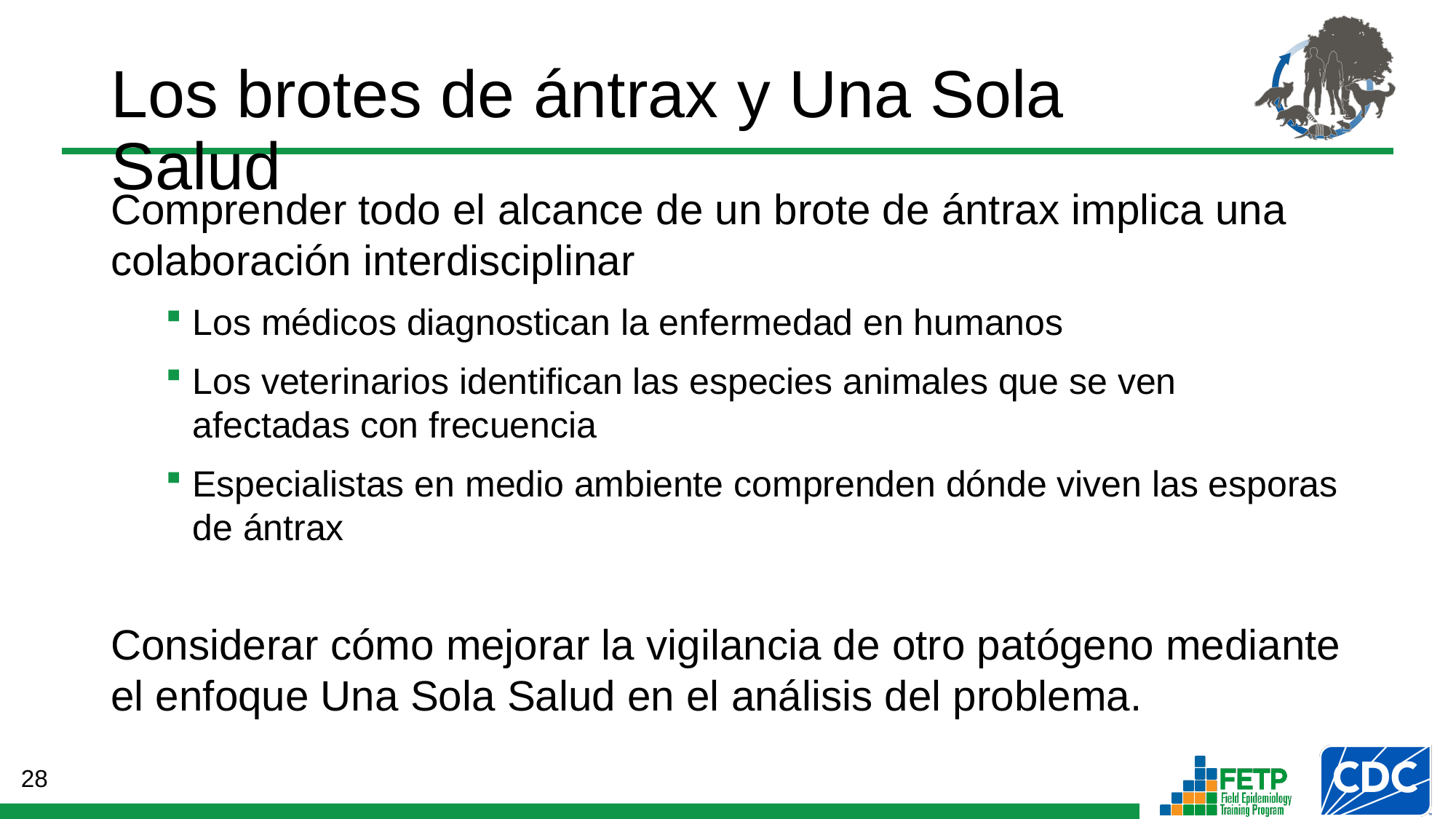

# Los brotes de ántrax y Una Sola Salud
Comprender todo el alcance de un brote de ántrax implica una colaboración interdisciplinar
Los médicos diagnostican la enfermedad en humanos
Los veterinarios identifican las especies animales que se ven afectadas con frecuencia
Especialistas en medio ambiente comprenden dónde viven las esporas de ántrax

Considerar cómo mejorar la vigilancia de otro patógeno mediante el enfoque Una Sola Salud en el análisis del problema.